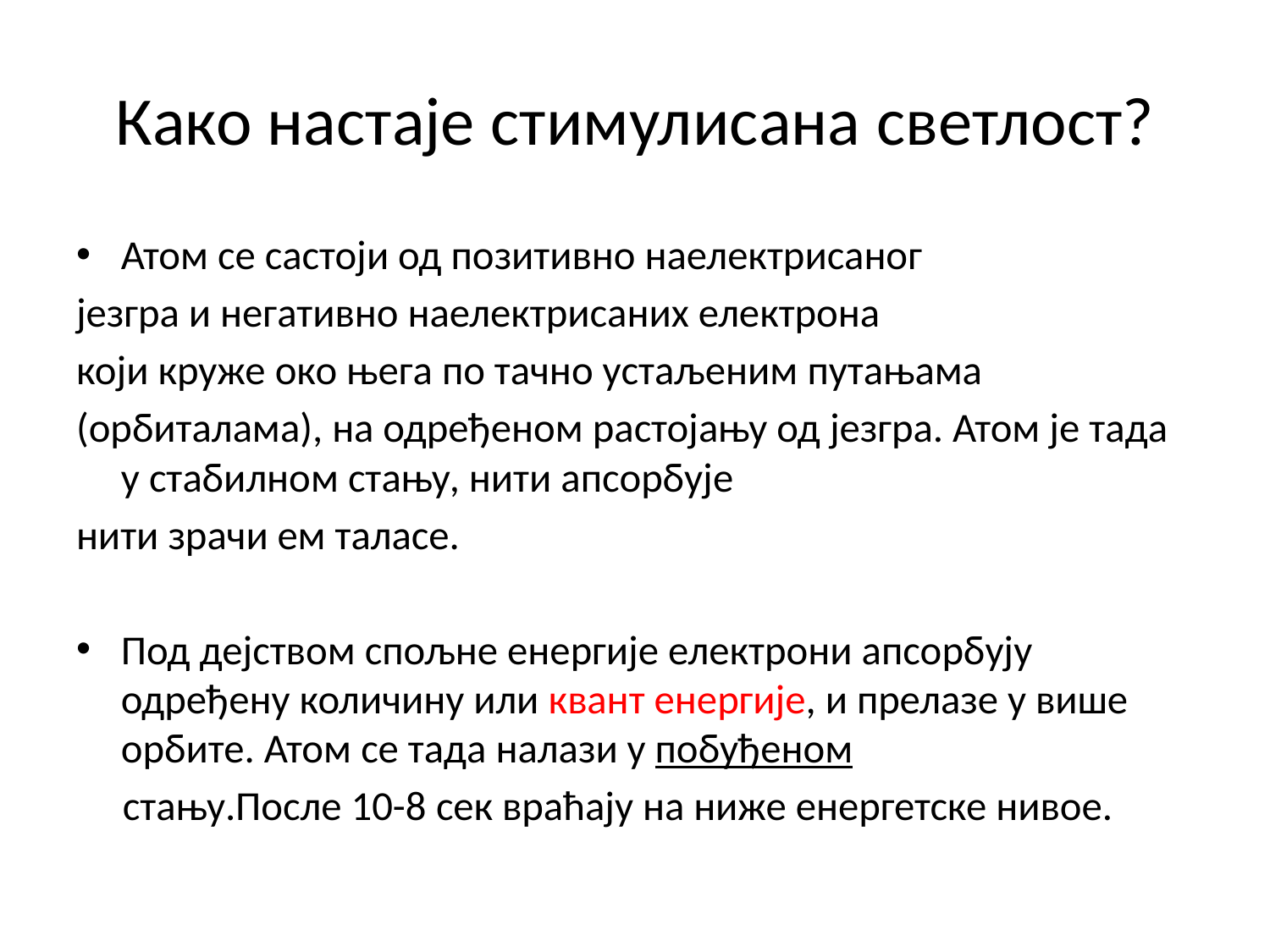

# Како настаје стимулисана светлост?
Атом се састоји од позитивно наелектрисаног
језгра и негативно наелектрисаних електрона
који круже око њега по тачно устаљеним путањама
(орбиталама), на одређеном растојању од језгра. Атом је тада у стабилном стању, нити апсорбује
нити зрачи ем таласе.

Под дејством спољне енергије електрони апсорбују одређену количину или квант енергије, и прелазе у више орбите. Атом се тада налази у побуђеном
     стању.После 10-8 сек враћају на ниже енергетске нивое.